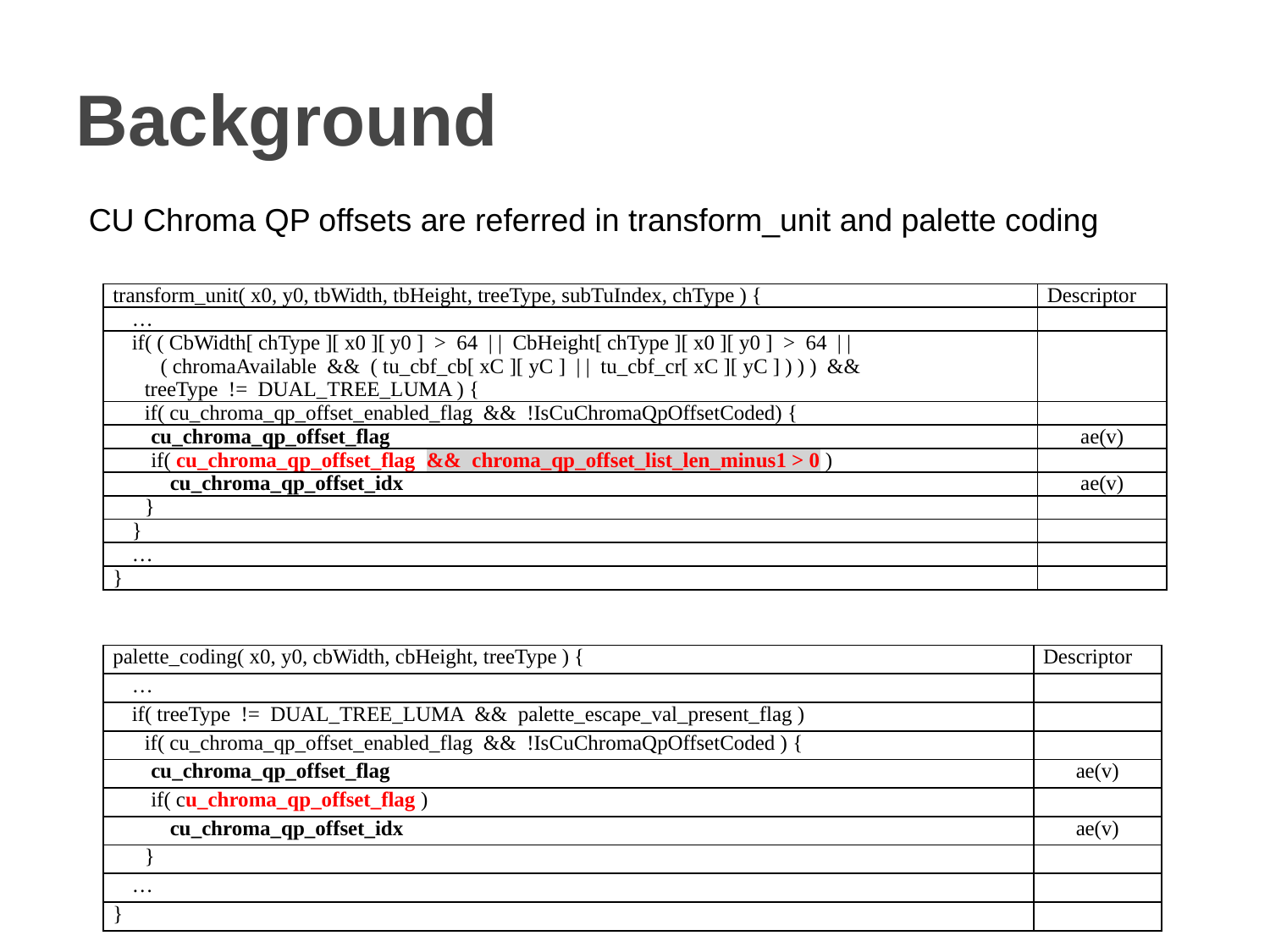

# Background
CU Chroma QP offsets are referred in transform_unit and palette coding
| transform\_unit( x0, y0, tbWidth, tbHeight, treeType, subTuIndex, chType ) { | Descriptor |
| --- | --- |
| … |  |
| if( ( CbWidth[ chType ][ x0 ][ y0 ]  >  64 | | CbHeight[ chType ][ x0 ][ y0 ]  >  64 | | ( chromaAvailable && ( tu\_cbf\_cb[ xC ][ yC ] | | tu\_cbf\_cr[ xC ][ yC ] ) ) ) && treeType != DUAL\_TREE\_LUMA ) { |  |
| if( cu\_chroma\_qp\_offset\_enabled\_flag && !IsCuChromaQpOffsetCoded) { |  |
| cu\_chroma\_qp\_offset\_flag | ae(v) |
| if( cu\_chroma\_qp\_offset\_flag && chroma\_qp\_offset\_list\_len\_minus1 > 0 ) |  |
| cu\_chroma\_qp\_offset\_idx | ae(v) |
| } |  |
| } |  |
| … |  |
| } |  |
| palette\_coding( x0, y0, cbWidth, cbHeight, treeType ) { | Descriptor |
| --- | --- |
| … |  |
| if( treeType != DUAL\_TREE\_LUMA && palette\_escape\_val\_present\_flag ) |  |
| if( cu\_chroma\_qp\_offset\_enabled\_flag && !IsCuChromaQpOffsetCoded ) { |  |
| cu\_chroma\_qp\_offset\_flag | ae(v) |
| if( cu\_chroma\_qp\_offset\_flag ) |  |
| cu\_chroma\_qp\_offset\_idx | ae(v) |
| } |  |
| … |  |
| } |  |